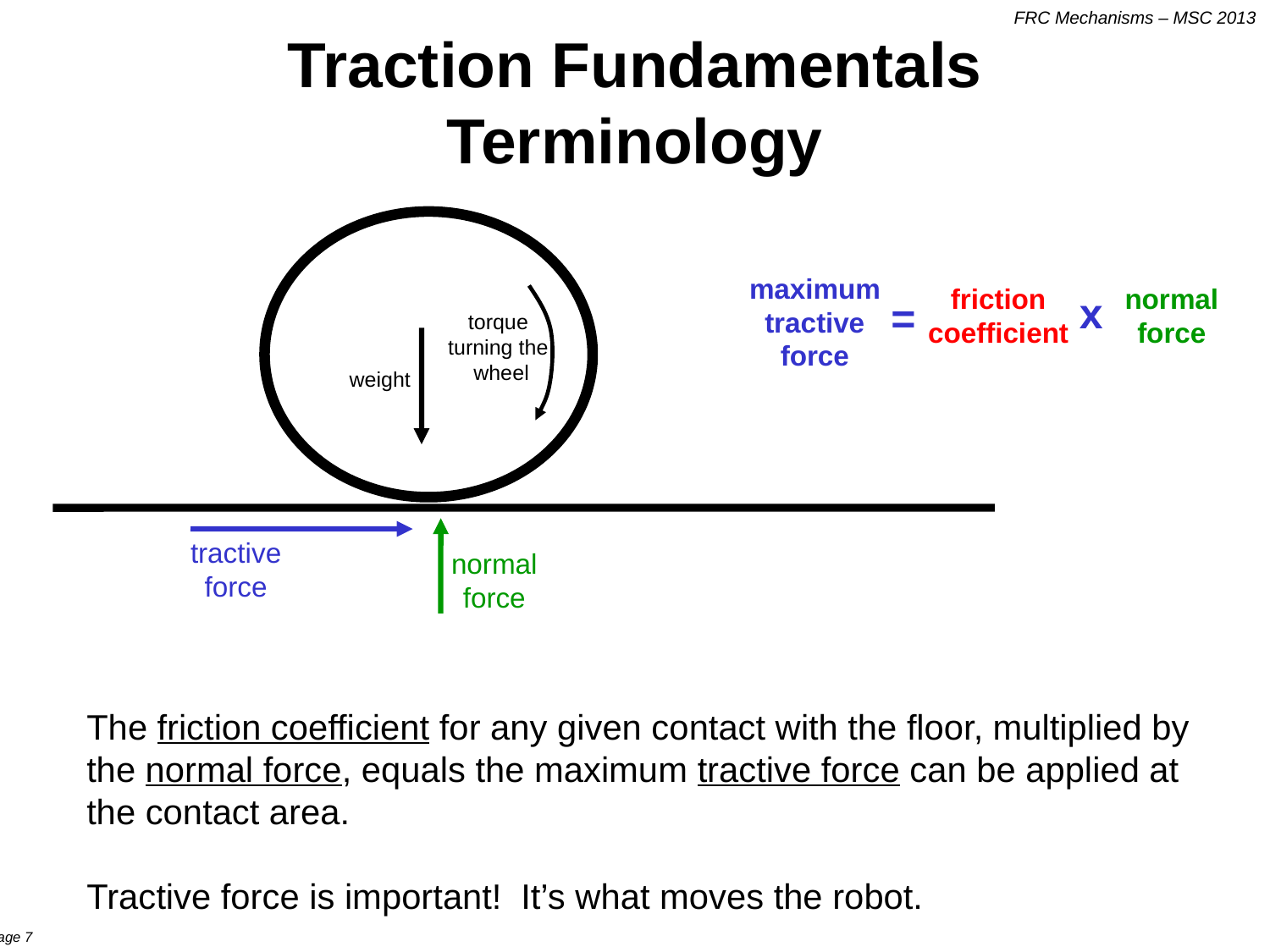

# Traction Fundamentals Terminology

maximum
tractive
force
friction
coefficient
normal
force
x

=
torque
turning the
 wheel

weight

tractive
force

normal
force
The friction coefficient for any given contact with the floor, multiplied by the normal force, equals the maximum tractive force can be applied at the contact area.

Tractive force is important!  It’s what moves the robot.